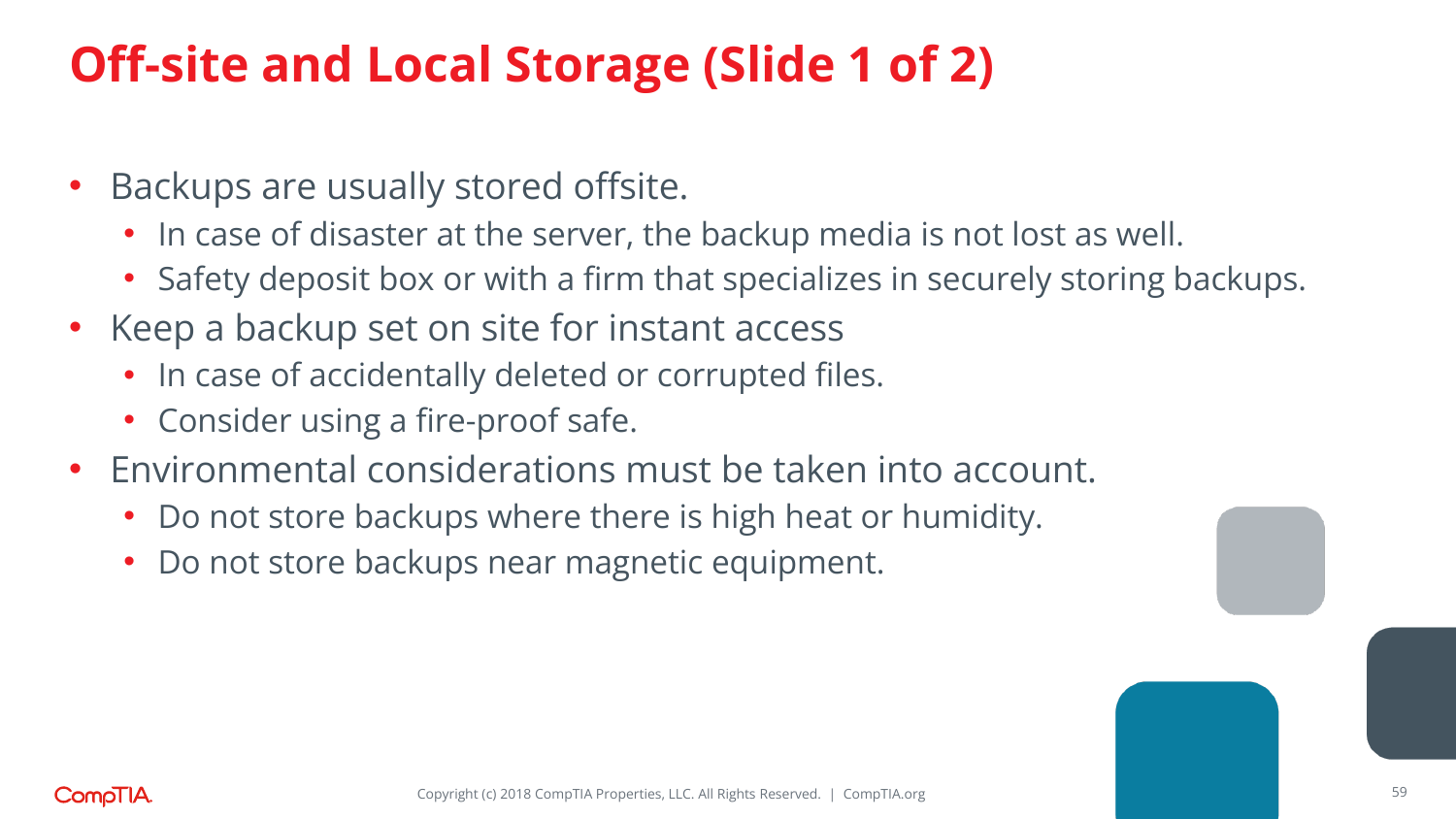

# Off-site and Local Storage (Slide 1 of 2)
Backups are usually stored offsite.
In case of disaster at the server, the backup media is not lost as well.
Safety deposit box or with a firm that specializes in securely storing backups.
Keep a backup set on site for instant access
In case of accidentally deleted or corrupted files.
Consider using a fire-proof safe.
Environmental considerations must be taken into account.
Do not store backups where there is high heat or humidity.
Do not store backups near magnetic equipment.
59